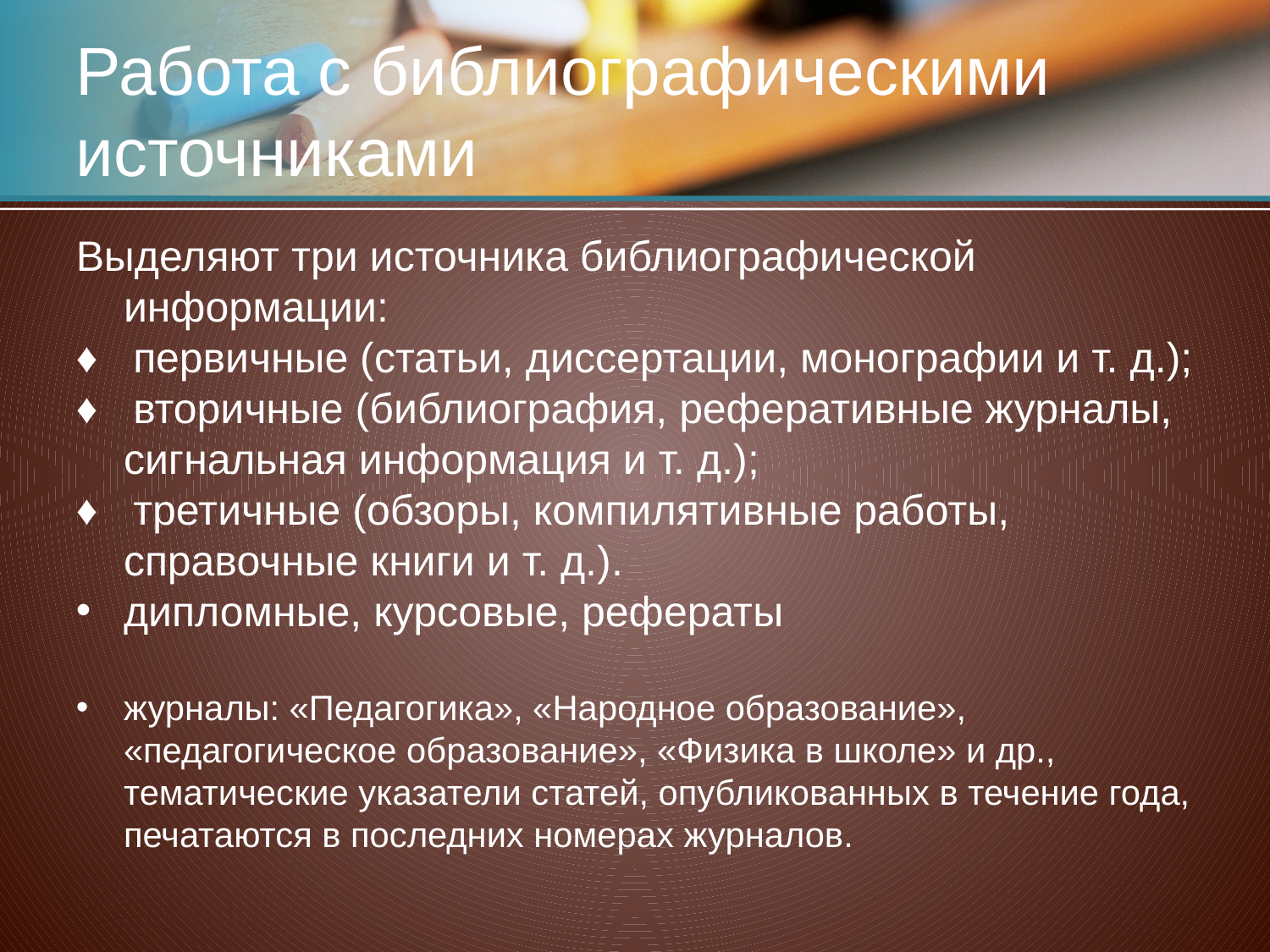

# Работа с библиографическими источниками
Выделяют три источника библиографической информации:
♦   первичные (статьи, диссертации, монографии и т. д.);
♦   вторичные (библиография, реферативные журналы, сигнальная информация и т. д.);
♦   третичные (обзоры, компилятивные работы, справочные книги и т. д.).
дипломные, курсовые, рефераты

журналы: «Педагогика», «Народное образование», «педагогическое образование», «Физика в школе» и др., тематические указатели статей, опубликованных в течение года, печатаются в последних номерах журналов.